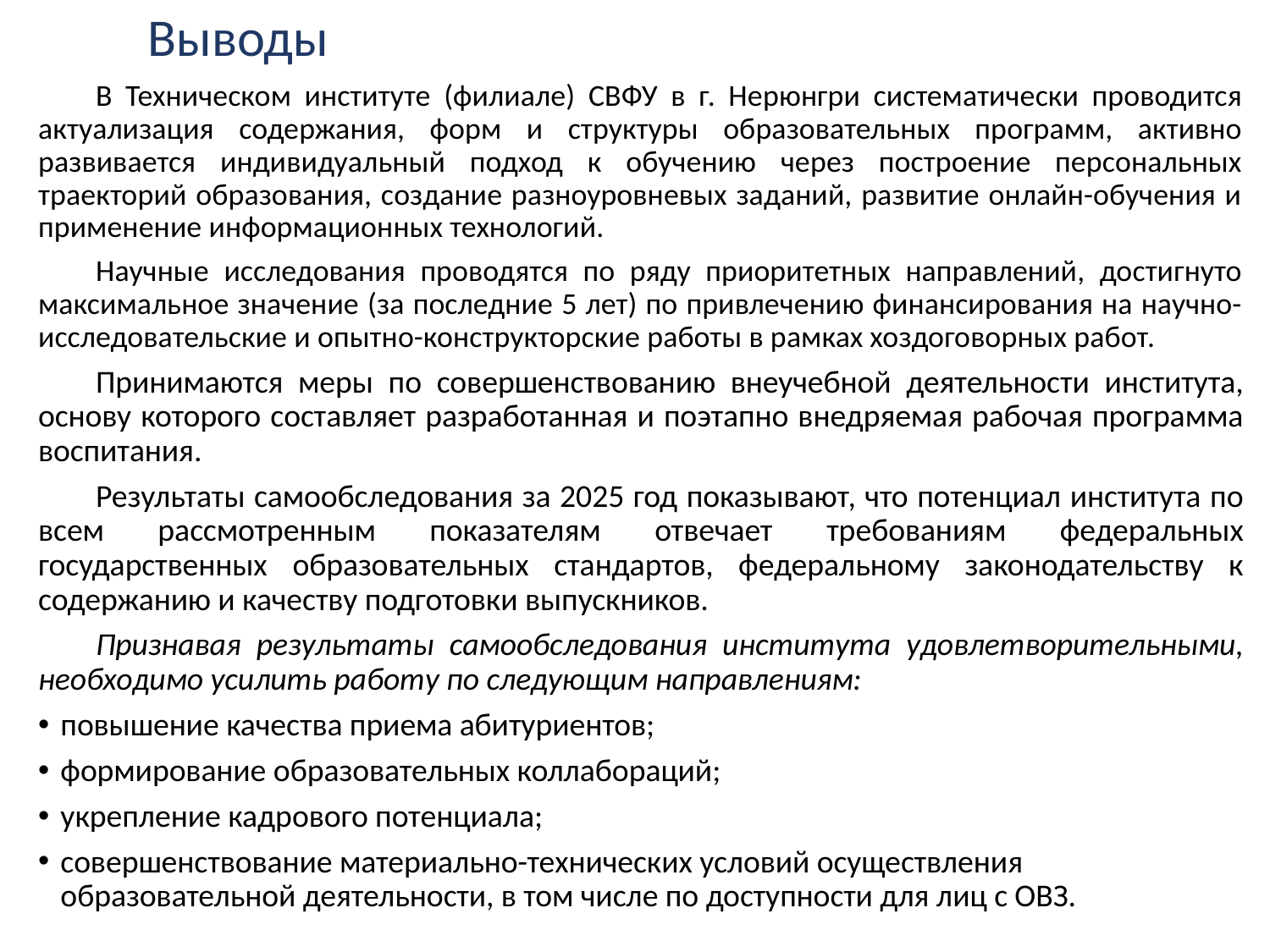

# Выводы
В Техническом институте (филиале) СВФУ в г. Нерюнгри систематически проводится актуализация содержания, форм и структуры образовательных программ, активно развивается индивидуальный подход к обучению через построение персональных траекторий образования, создание разноуровневых заданий, развитие онлайн-обучения и применение информационных технологий.
Научные исследования проводятся по ряду приоритетных направлений, достигнуто максимальное значение (за последние 5 лет) по привлечению финансирования на научно-исследовательские и опытно-конструкторские работы в рамках хоздоговорных работ.
Принимаются меры по совершенствованию внеучебной деятельности института, основу которого составляет разработанная и поэтапно внедряемая рабочая программа воспитания.
Результаты самообследования за 2025 год показывают, что потенциал института по всем рассмотренным показателям отвечает требованиям федеральных государственных образовательных стандартов, федеральному законодательству к содержанию и качеству подготовки выпускников.
Признавая результаты самообследования института удовлетворительными, необходимо усилить работу по следующим направлениям:
повышение качества приема абитуриентов;
формирование образовательных коллабораций;
укрепление кадрового потенциала;
совершенствование материально-технических условий осуществления образовательной деятельности, в том числе по доступности для лиц с ОВЗ.